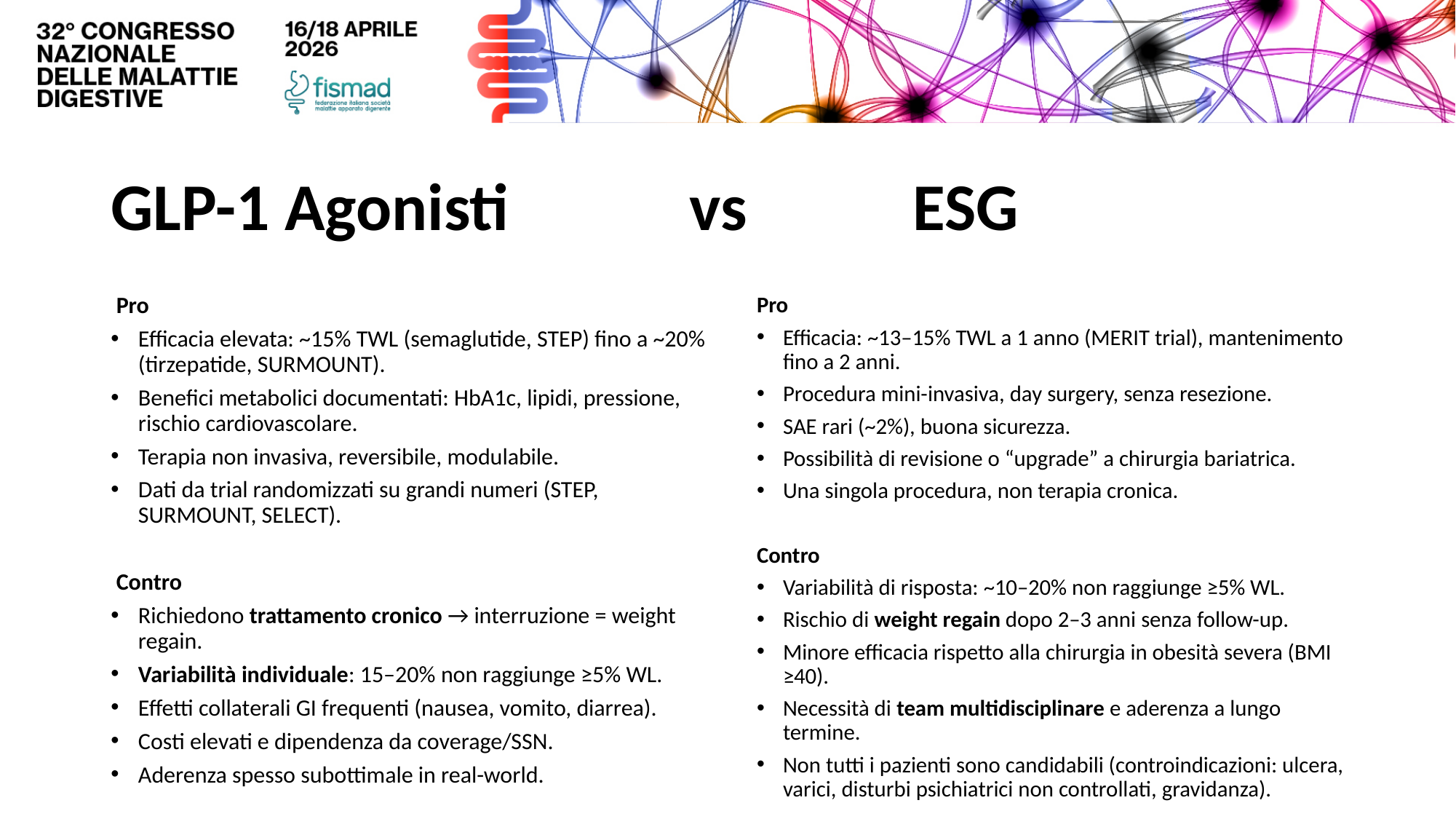

# GLP-1 Agonisti            vs           ESG
 Pro
Efficacia elevata: ~15% TWL (semaglutide, STEP) fino a ~20% (tirzepatide, SURMOUNT).
Benefici metabolici documentati: HbA1c, lipidi, pressione, rischio cardiovascolare.
Terapia non invasiva, reversibile, modulabile.
Dati da trial randomizzati su grandi numeri (STEP, SURMOUNT, SELECT).

 Contro
Richiedono trattamento cronico → interruzione = weight regain.
Variabilità individuale: 15–20% non raggiunge ≥5% WL.
Effetti collaterali GI frequenti (nausea, vomito, diarrea).
Costi elevati e dipendenza da coverage/SSN.
Aderenza spesso subottimale in real-world.

Pro
Efficacia: ~13–15% TWL a 1 anno (MERIT trial), mantenimento fino a 2 anni.
Procedura mini-invasiva, day surgery, senza resezione.
SAE rari (~2%), buona sicurezza.
Possibilità di revisione o “upgrade” a chirurgia bariatrica.
Una singola procedura, non terapia cronica.

Contro
Variabilità di risposta: ~10–20% non raggiunge ≥5% WL.
Rischio di weight regain dopo 2–3 anni senza follow-up.
Minore efficacia rispetto alla chirurgia in obesità severa (BMI ≥40).
Necessità di team multidisciplinare e aderenza a lungo termine.
Non tutti i pazienti sono candidabili (controindicazioni: ulcera, varici, disturbi psichiatrici non controllati, gravidanza).